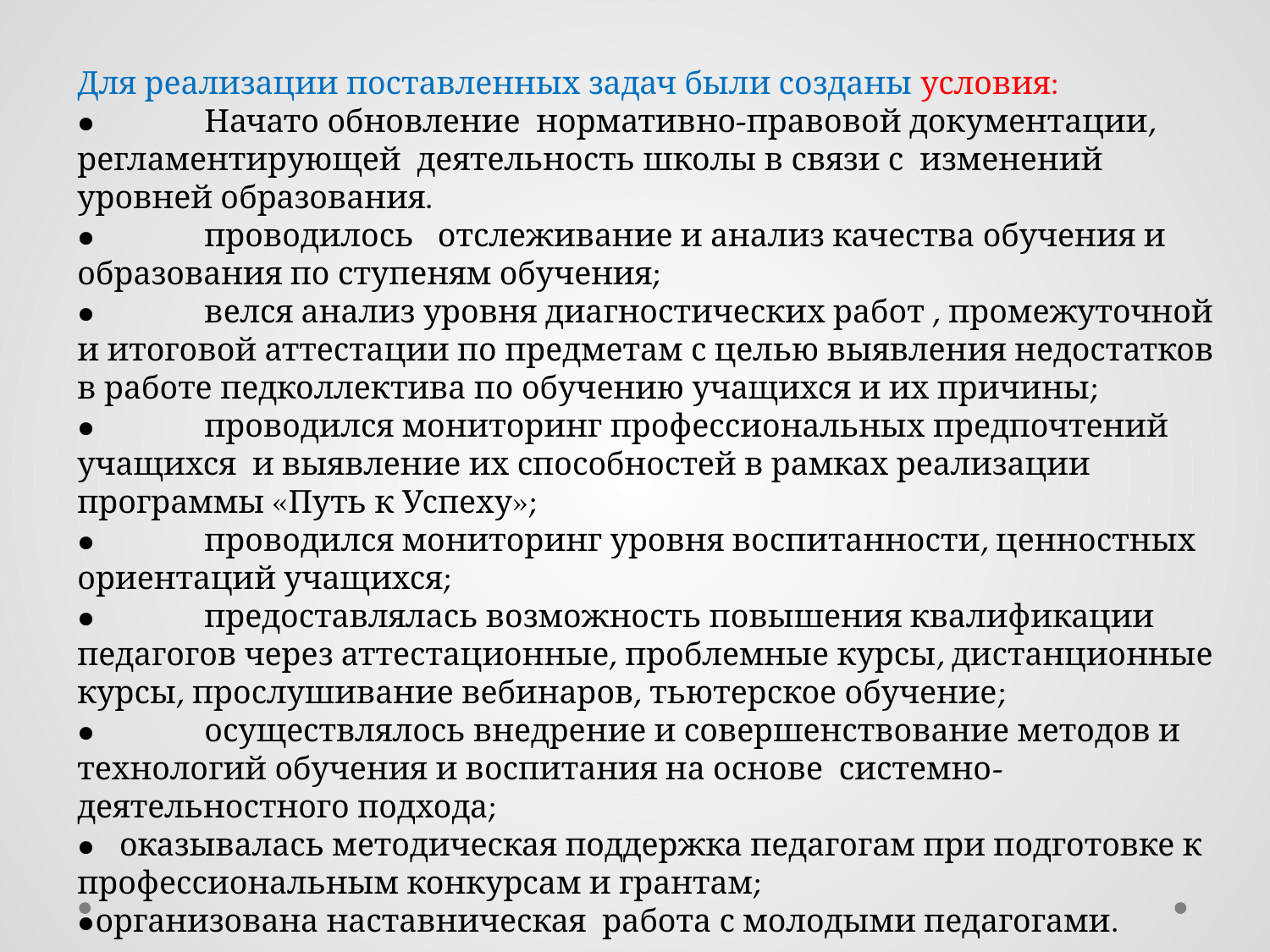

Для реализации поставленных задач были созданы условия:
•	Начато обновление  нормативно-правовой документации, регламентирующей  деятельность школы в связи с  изменений уровней образования.
•	проводилось   отслеживание и анализ качества обучения и образования по ступеням обучения;
•	велся анализ уровня диагностических работ , промежуточной и итоговой аттестации по предметам с целью выявления недостатков в работе педколлектива по обучению учащихся и их причины;
•	проводился мониторинг профессиональных предпочтений учащихся  и выявление их способностей в рамках реализации программы «Путь к Успеху»;
•	проводился мониторинг уровня воспитанности, ценностных ориентаций учащихся;
•	предоставлялась возможность повышения квалификации педагогов через аттестационные, проблемные курсы, дистанционные курсы, прослушивание вебинаров, тьютерское обучение;
•	осуществлялось внедрение и совершенствование методов и технологий обучения и воспитания на основе  системно-деятельностного подхода;
•   оказывалась методическая поддержка педагогам при подготовке к профессиональным конкурсам и грантам;
•организована наставническая  работа с молодыми педагогами.